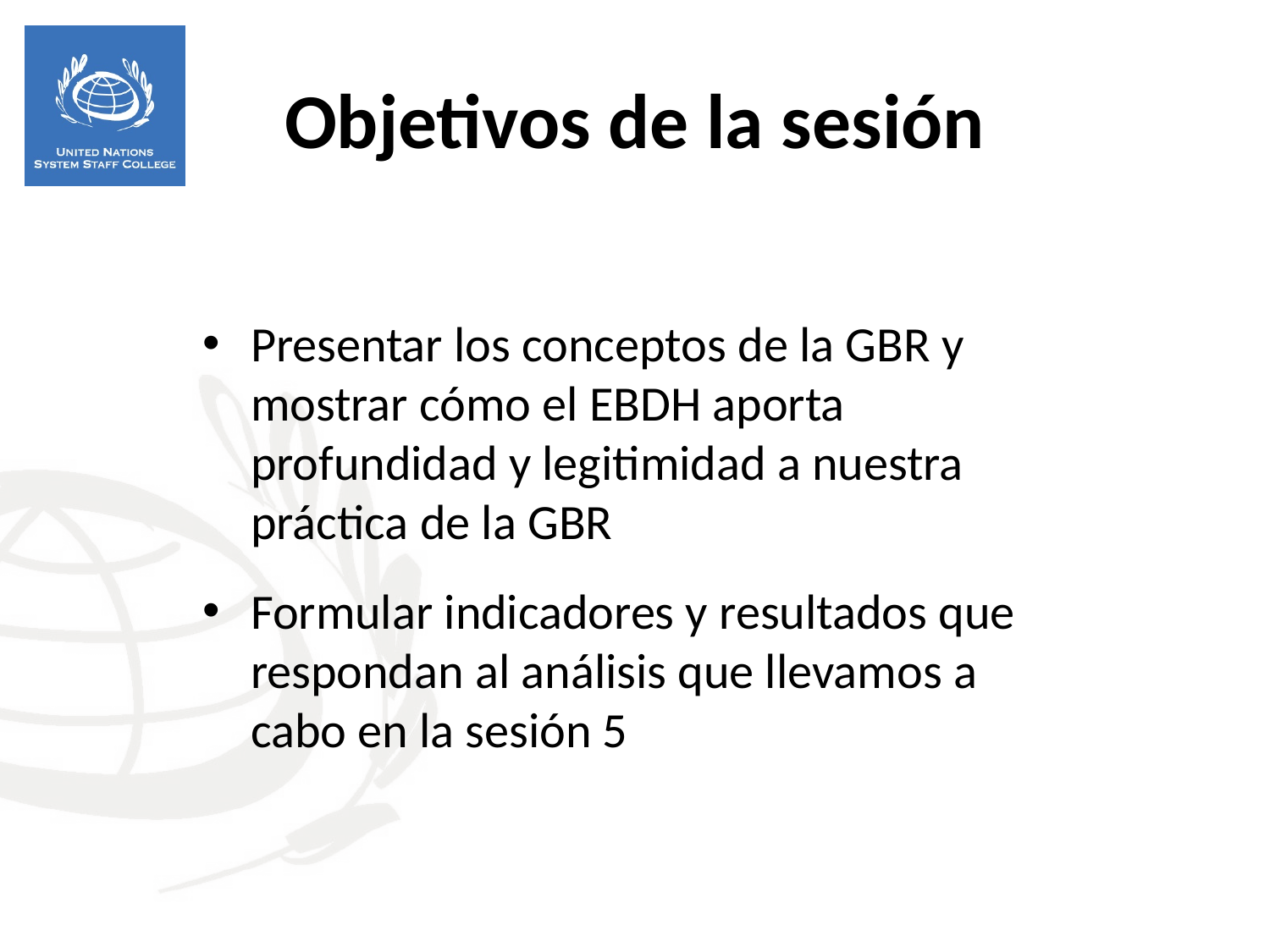

Objetivos de la sesión
Presentar los conceptos de la GBR y mostrar cómo el EBDH aporta profundidad y legitimidad a nuestra práctica de la GBR
Formular indicadores y resultados que respondan al análisis que llevamos a cabo en la sesión 5